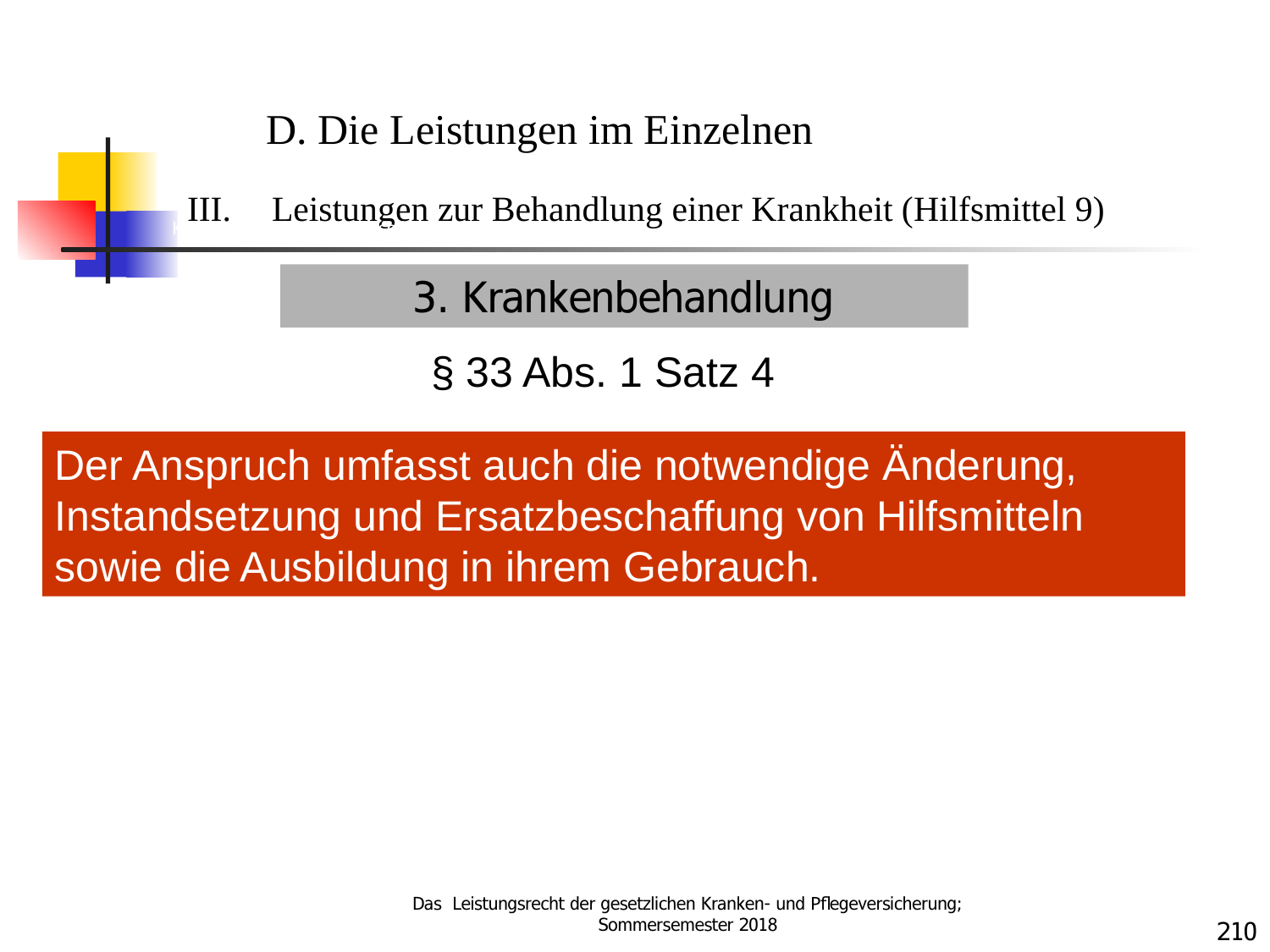

Krankenbehandlung 9 (Hilfsmittel)
D. Die Leistungen im Einzelnen

Leistungen zur Behandlung einer Krankheit (Hilfsmittel 9)
3. Krankenbehandlung
§ 33 Abs. 1 Satz 4
Der Anspruch umfasst auch die notwendige Änderung, Instandsetzung und Ersatzbeschaffung von Hilfsmitteln sowie die Ausbildung in ihrem Gebrauch.
Krankheit
Das  Leistungsrecht der gesetzlichen Kranken- und Pflegeversicherung; Sommersemester 2018
210